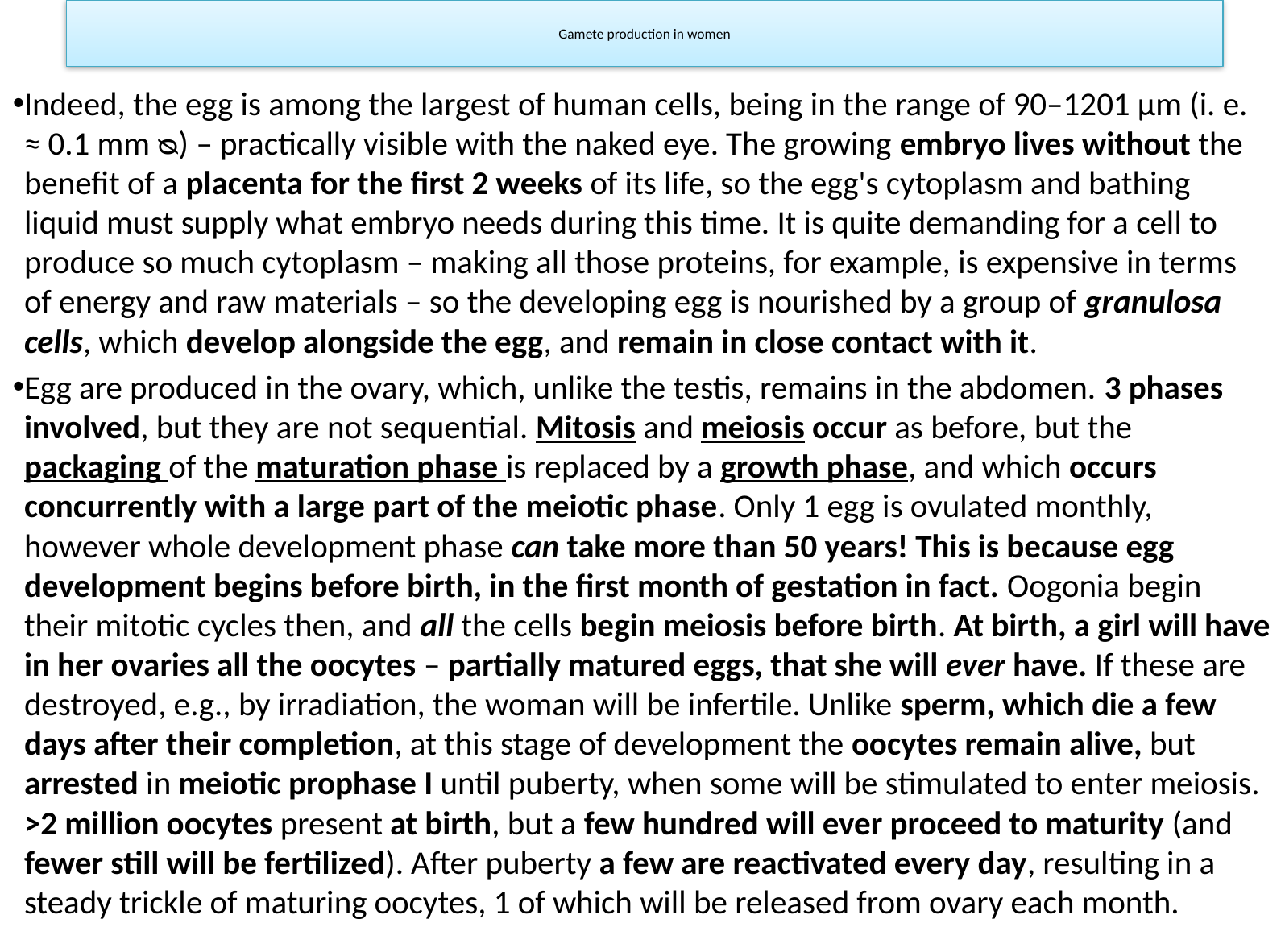

# Gamete production in women
Indeed, the egg is among the largest of human cells, being in the range of 90–1201 μm (i. e. ≈ 0.1 mm ᴓ) – practically visible with the naked eye. The growing embryo lives without the benefit of a placenta for the first 2 weeks of its life, so the egg's cytoplasm and bathing liquid must supply what embryo needs during this time. It is quite demanding for a cell to produce so much cytoplasm – making all those proteins, for example, is expensive in terms of energy and raw materials – so the developing egg is nourished by a group of granulosa cells, which develop alongside the egg, and remain in close contact with it.
Egg are produced in the ovary, which, unlike the testis, remains in the abdomen. 3 phases involved, but they are not sequential. Mitosis and meiosis occur as before, but the packaging of the maturation phase is replaced by a growth phase, and which occurs concurrently with a large part of the meiotic phase. Only 1 egg is ovulated monthly, however whole development phase can take more than 50 years! This is because egg development begins before birth, in the first month of gestation in fact. Oogonia begin their mitotic cycles then, and all the cells begin meiosis before birth. At birth, a girl will have in her ovaries all the oocytes – partially matured eggs, that she will ever have. If these are destroyed, e.g., by irradiation, the woman will be infertile. Unlike sperm, which die a few days after their completion, at this stage of development the oocytes remain alive, but arrested in meiotic prophase I until puberty, when some will be stimulated to enter meiosis. >2 million oocytes present at birth, but a few hundred will ever proceed to maturity (and fewer still will be fertilized). After puberty a few are reactivated every day, resulting in a steady trickle of maturing oocytes, 1 of which will be released from ovary each month.